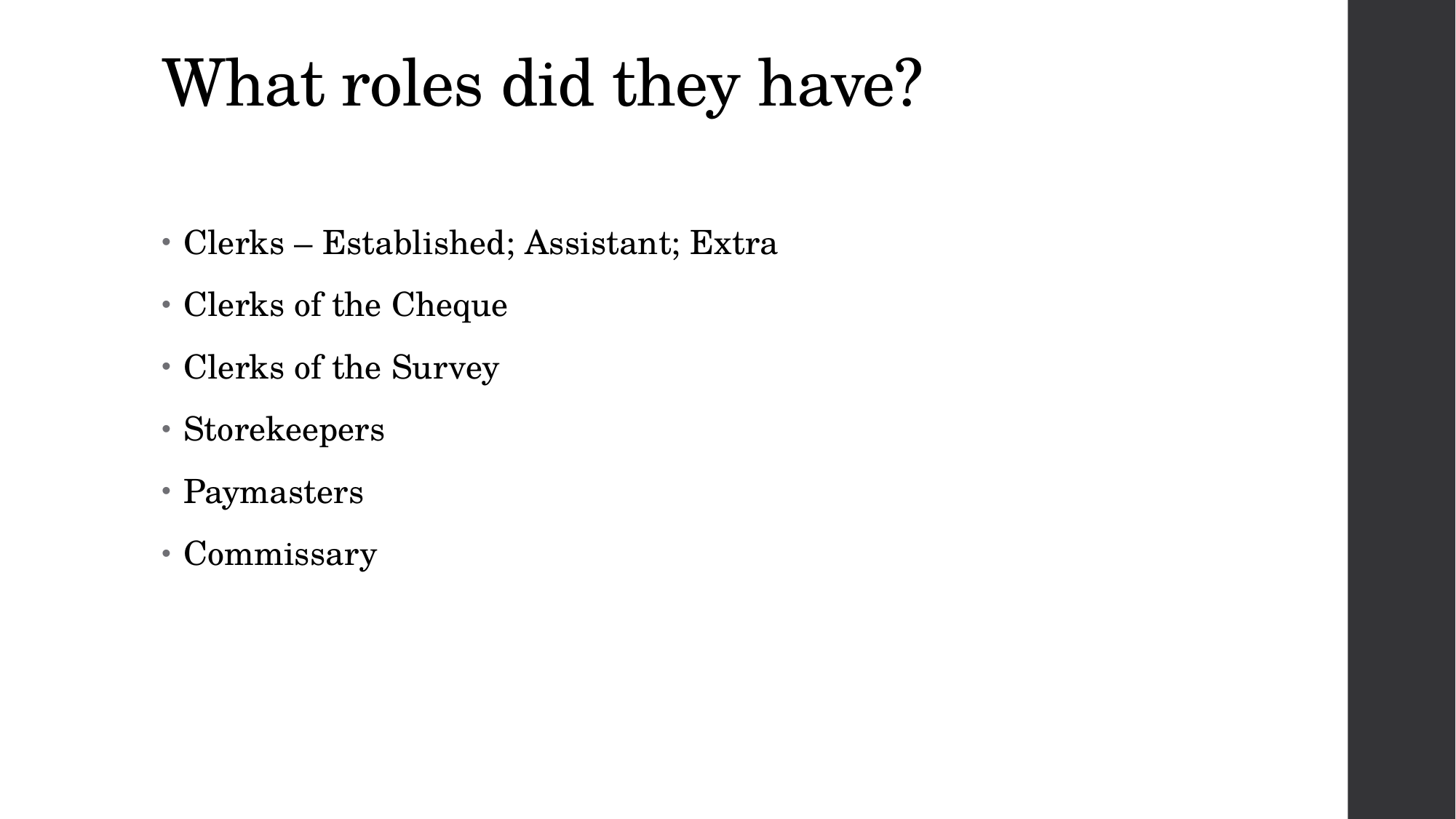

# What roles did they have?
Clerks – Established; Assistant; Extra
Clerks of the Cheque
Clerks of the Survey
Storekeepers
Paymasters
Commissary